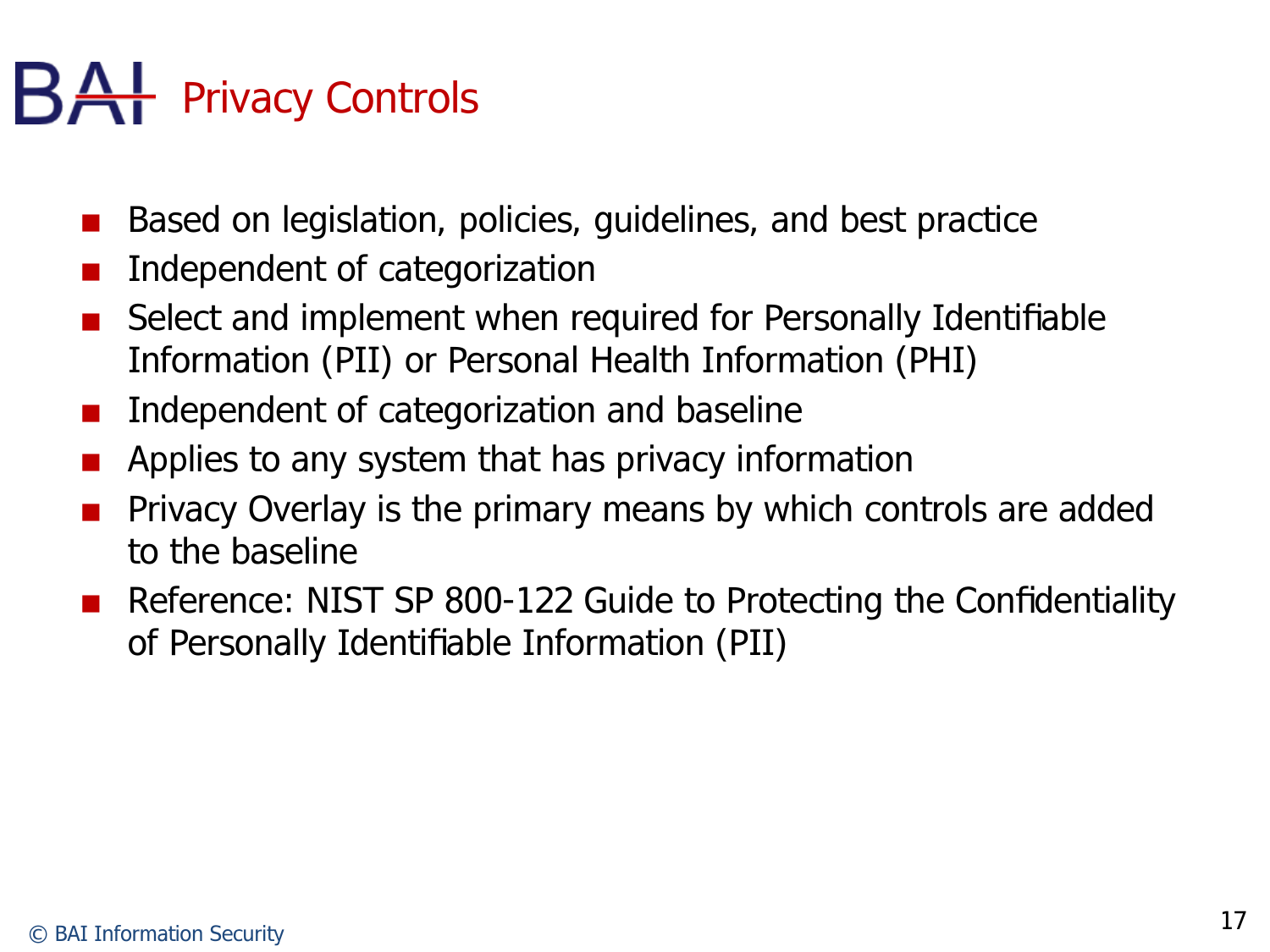

# Privacy Controls
Based on legislation, policies, guidelines, and best practice
Independent of categorization
Select and implement when required for Personally Identifiable Information (PII) or Personal Health Information (PHI)
Independent of categorization and baseline
Applies to any system that has privacy information
Privacy Overlay is the primary means by which controls are added to the baseline
Reference: NIST SP 800-122 Guide to Protecting the Confidentiality of Personally Identifiable Information (PII)

Select Controls